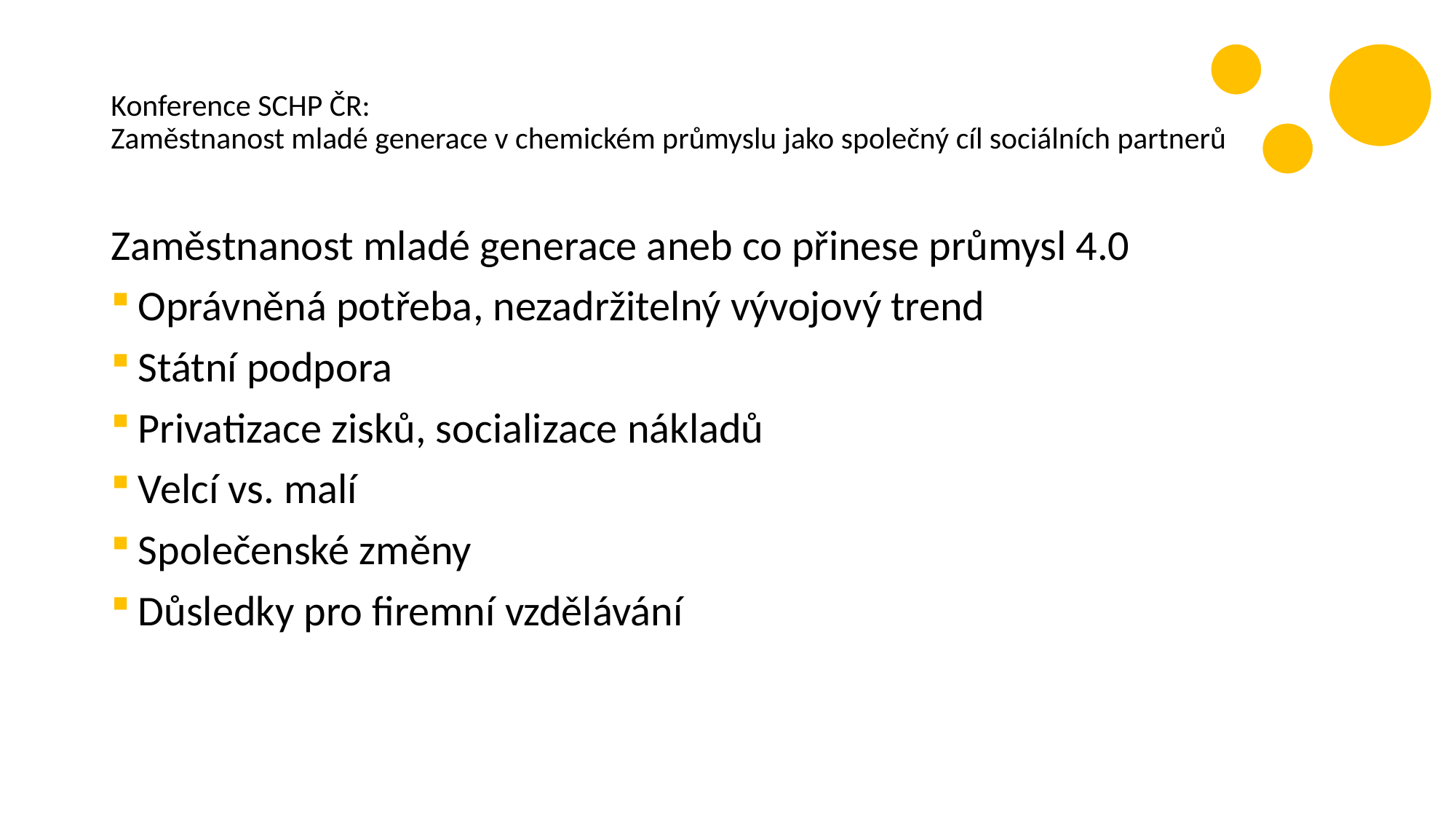

# Konference SCHP ČR: Zaměstnanost mladé generace v chemickém průmyslu jako společný cíl sociálních partnerů
Zaměstnanost mladé generace aneb co přinese průmysl 4.0
Oprávněná potřeba, nezadržitelný vývojový trend
Státní podpora
Privatizace zisků, socializace nákladů
Velcí vs. malí
Společenské změny
Důsledky pro firemní vzdělávání